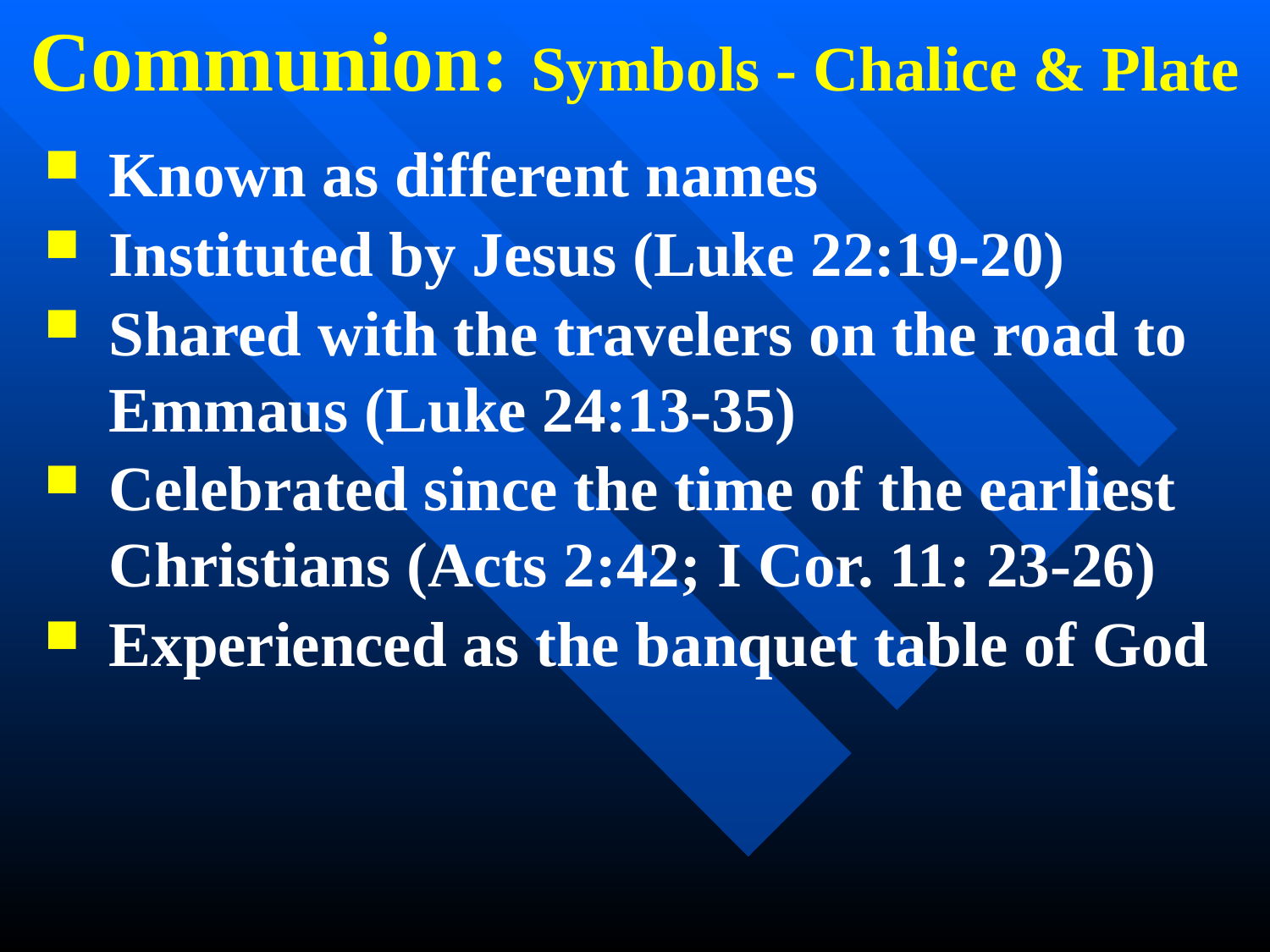

Communion: Symbols - Chalice & Plate
Known as different names
Instituted by Jesus (Luke 22:19-20)
Shared with the travelers on the road to Emmaus (Luke 24:13-35)
Celebrated since the time of the earliest Christians (Acts 2:42; I Cor. 11: 23-26)
Experienced as the banquet table of God